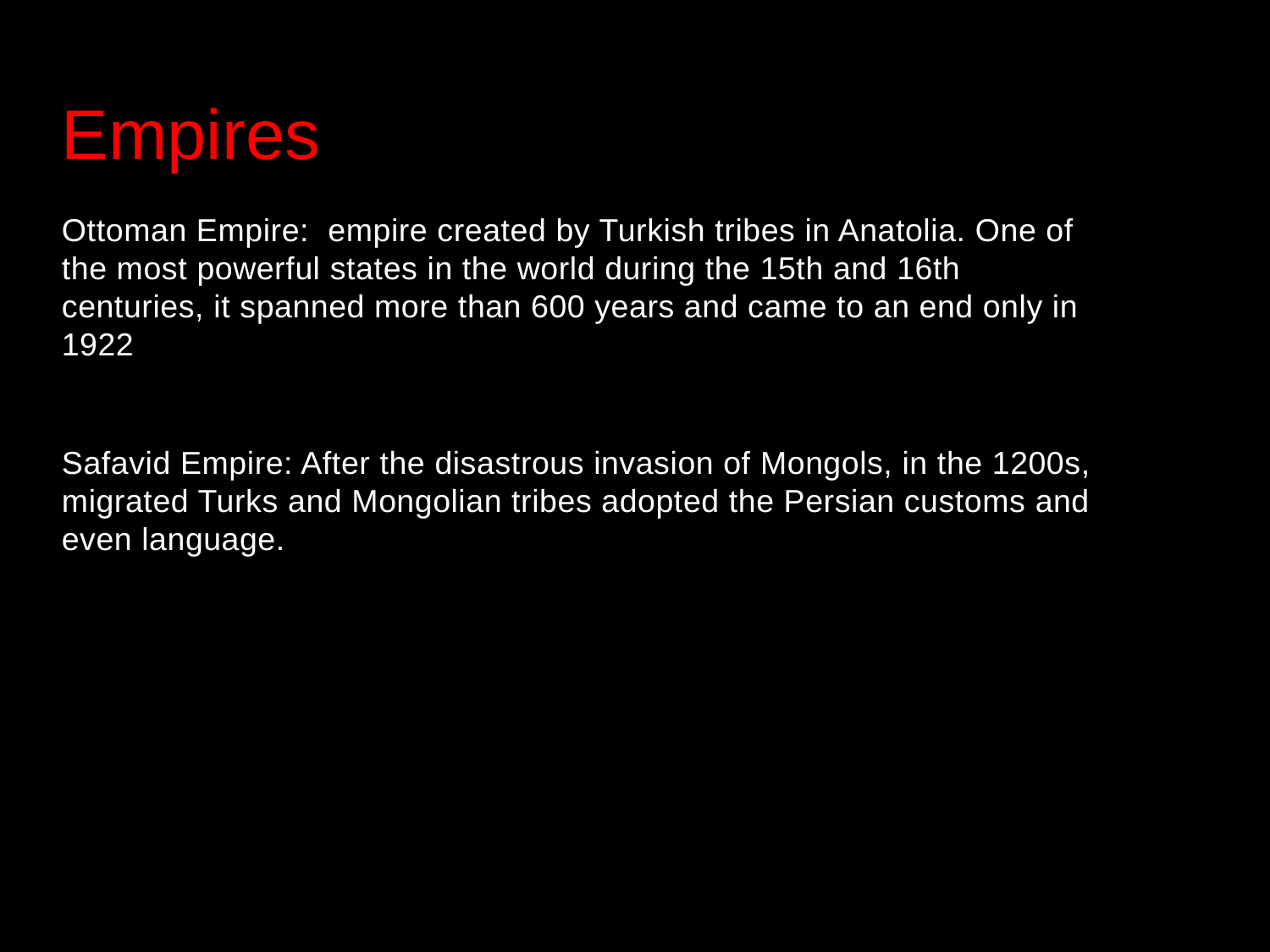

# Empires
Ottoman Empire:  empire created by Turkish tribes in Anatolia. One of the most powerful states in the world during the 15th and 16th centuries, it spanned more than 600 years and came to an end only in 1922

Safavid Empire: After the disastrous invasion of Mongols, in the 1200s, migrated Turks and Mongolian tribes adopted the Persian customs and even language.